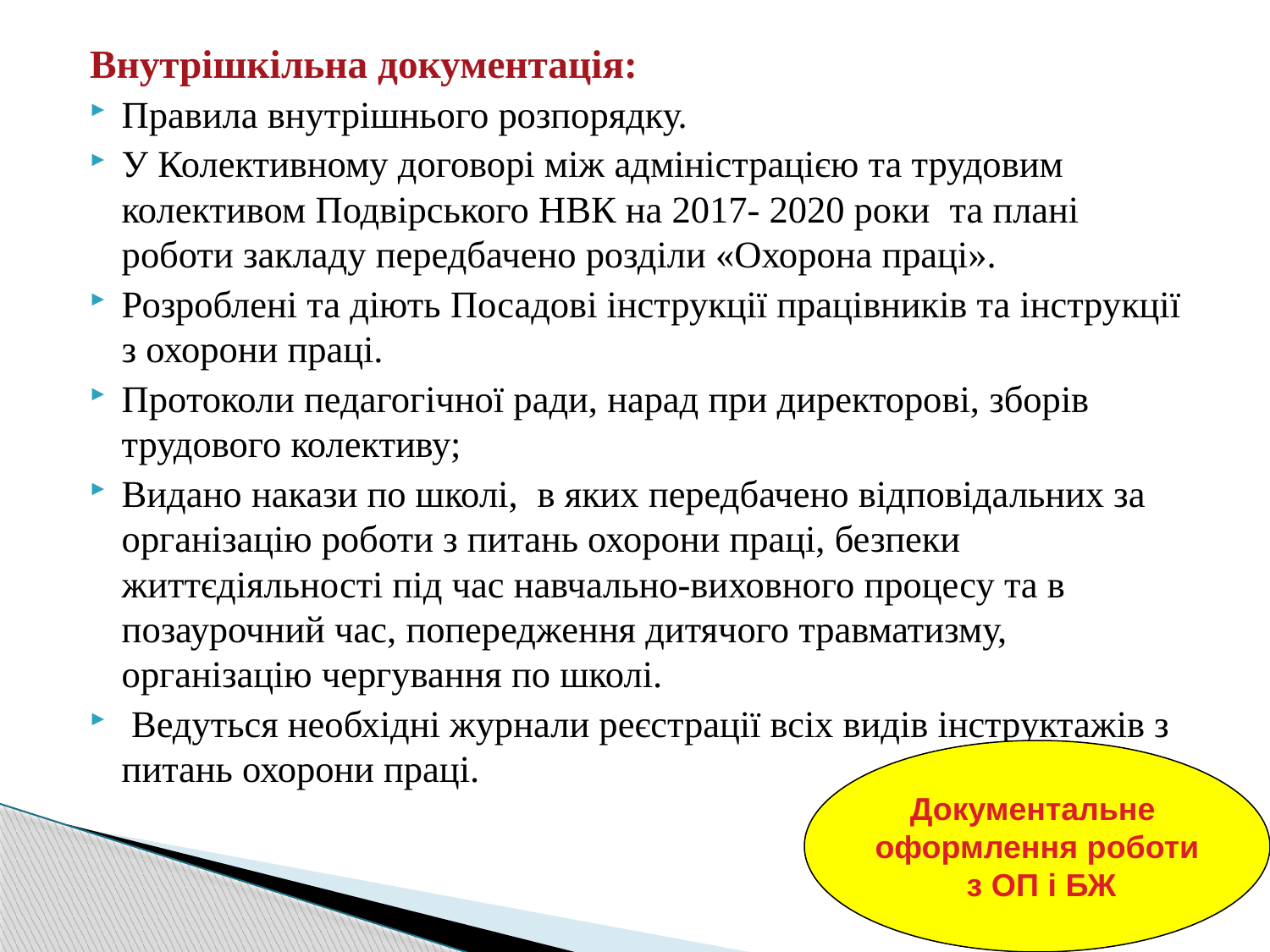

Внутрішкільна документація:
Правила внутрішнього розпорядку.
У Колективному договорі між адміністрацією та трудовим колективом Подвірського НВК на 2017- 2020 роки  та плані роботи закладу передбачено розділи «Охорона праці».
Розроблені та діють Посадові інструкції працівників та інструкції з охорони праці.
Протоколи педагогічної ради, нарад при директорові, зборів трудового колективу;
Видано накази по школі,  в яких передбачено відповідальних за організацію роботи з питань охорони праці, безпеки життєдіяльності під час навчально-виховного процесу та в позаурочний час, попередження дитячого травматизму, організацію чергування по школі.
 Ведуться необхідні журнали реєстрації всіх видів інструктажів з питань охорони праці.
Документальне
оформлення роботи
 з ОП і БЖ